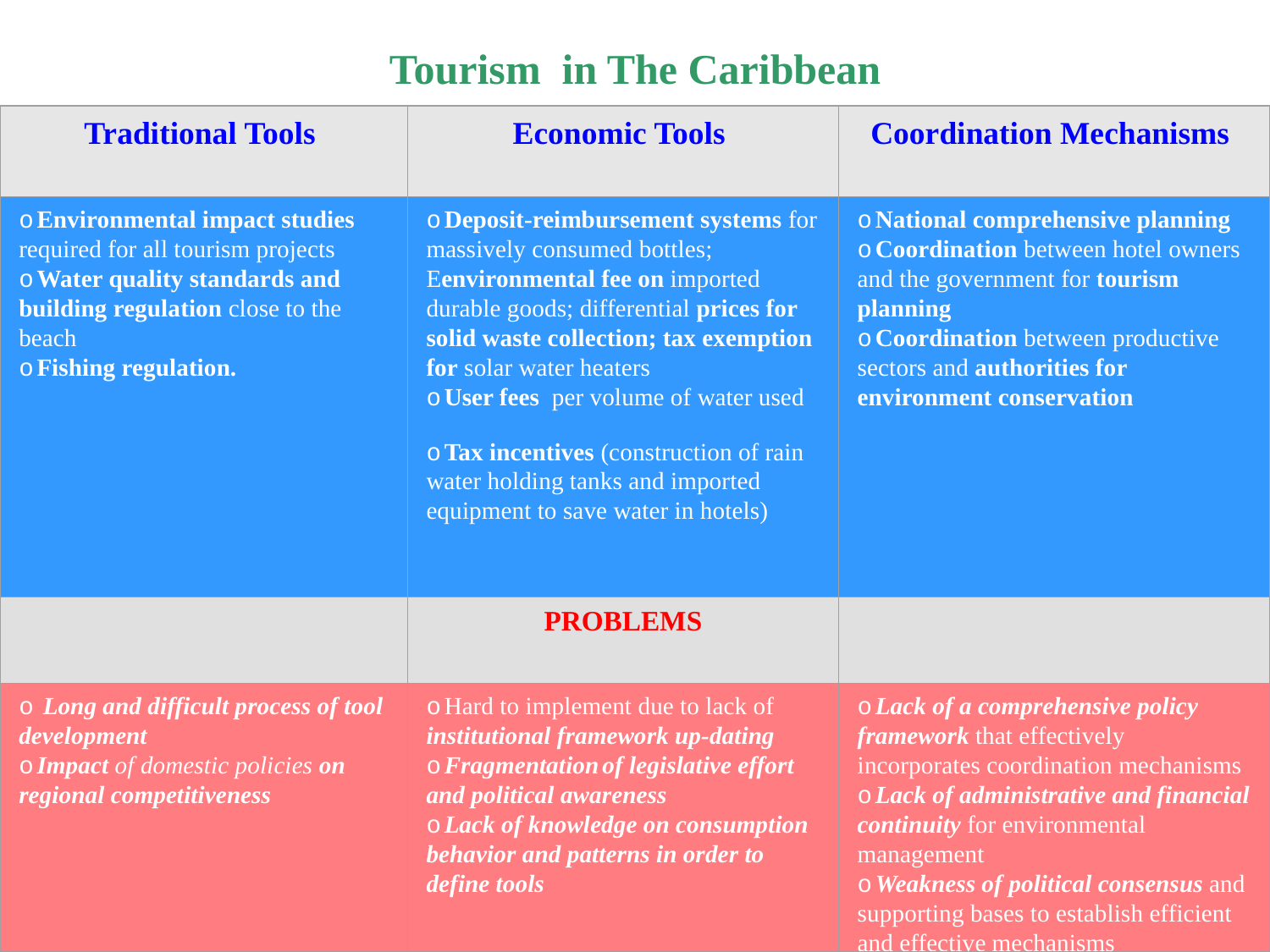

Tourism  in The Caribbean

Traditional Tools

Economic Tools

Coordination Mechanisms

o Environmental impact studies  required for all tourism projects
o Water quality standards and building regulation close to the beach
o Fishing regulation.

o Deposit-reimbursement systems for massively consumed bottles; Eenvironmental fee on imported durable goods; differential prices for solid waste collection; tax exemption for solar water heaters
o User fees  per volume of water used

o Tax incentives (construction of rain water holding tanks and imported equipment to save water in hotels)

o National comprehensive planning
o Coordination between hotel owners and the government for tourism planning
o Coordination between productive sectors and authorities for environment conservation

PROBLEMS

o  Long and difficult process of tool development
o Impact of domestic policies on regional competitiveness

o Hard to implement due to lack of  institutional framework up-dating
o Fragmentation of legislative effort and political awareness
o Lack of knowledge on consumption behavior and patterns in order to define tools

o Lack of a comprehensive policy framework that effectively incorporates coordination mechanisms
o Lack of administrative and financial continuity for environmental management
o Weakness of political consensus and supporting bases to establish efficient and effective mechanisms